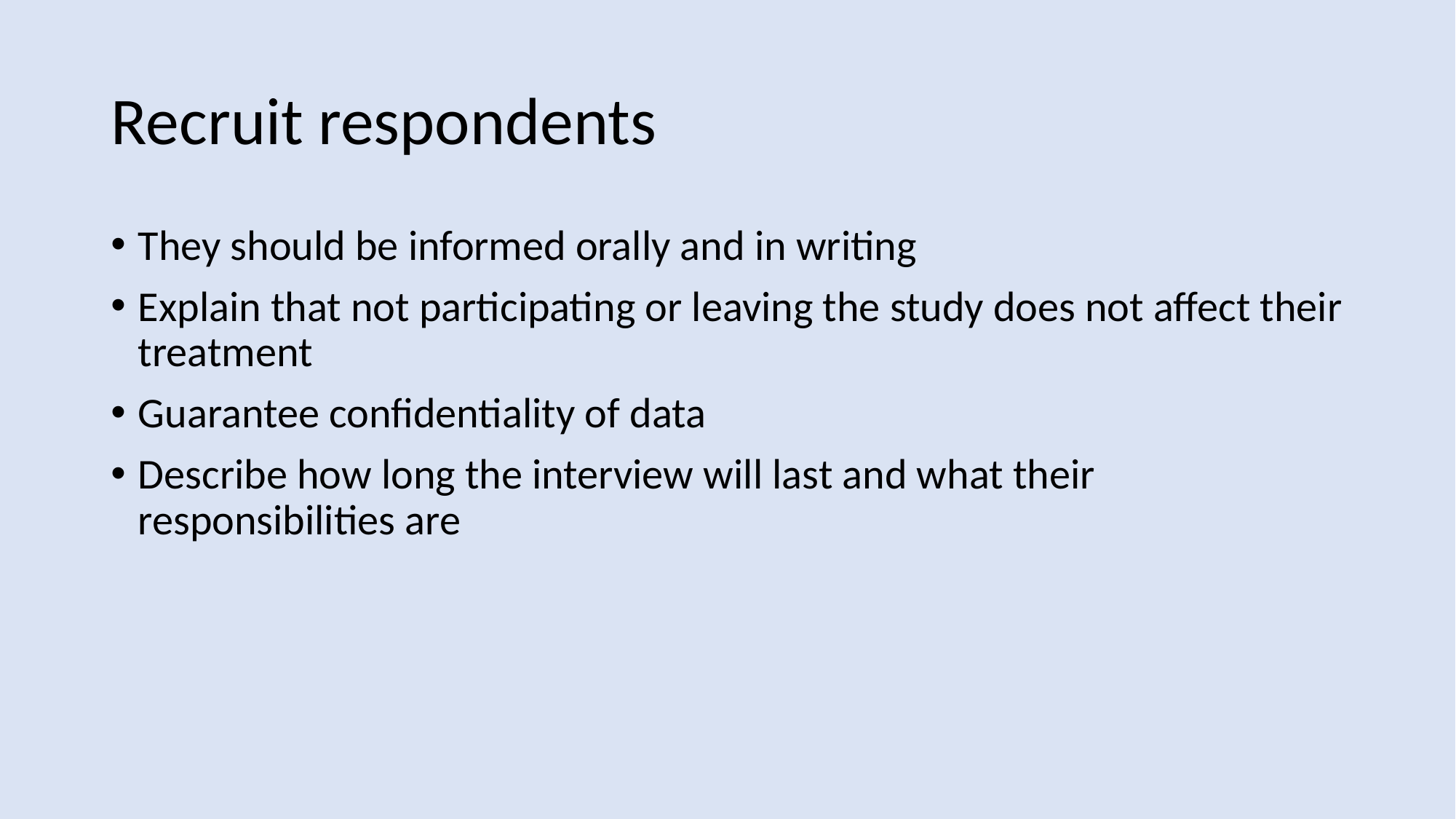

# Recruit respondents
They should be informed orally and in writing
Explain that not participating or leaving the study does not affect their treatment
Guarantee confidentiality of data
Describe how long the interview will last and what their responsibilities are